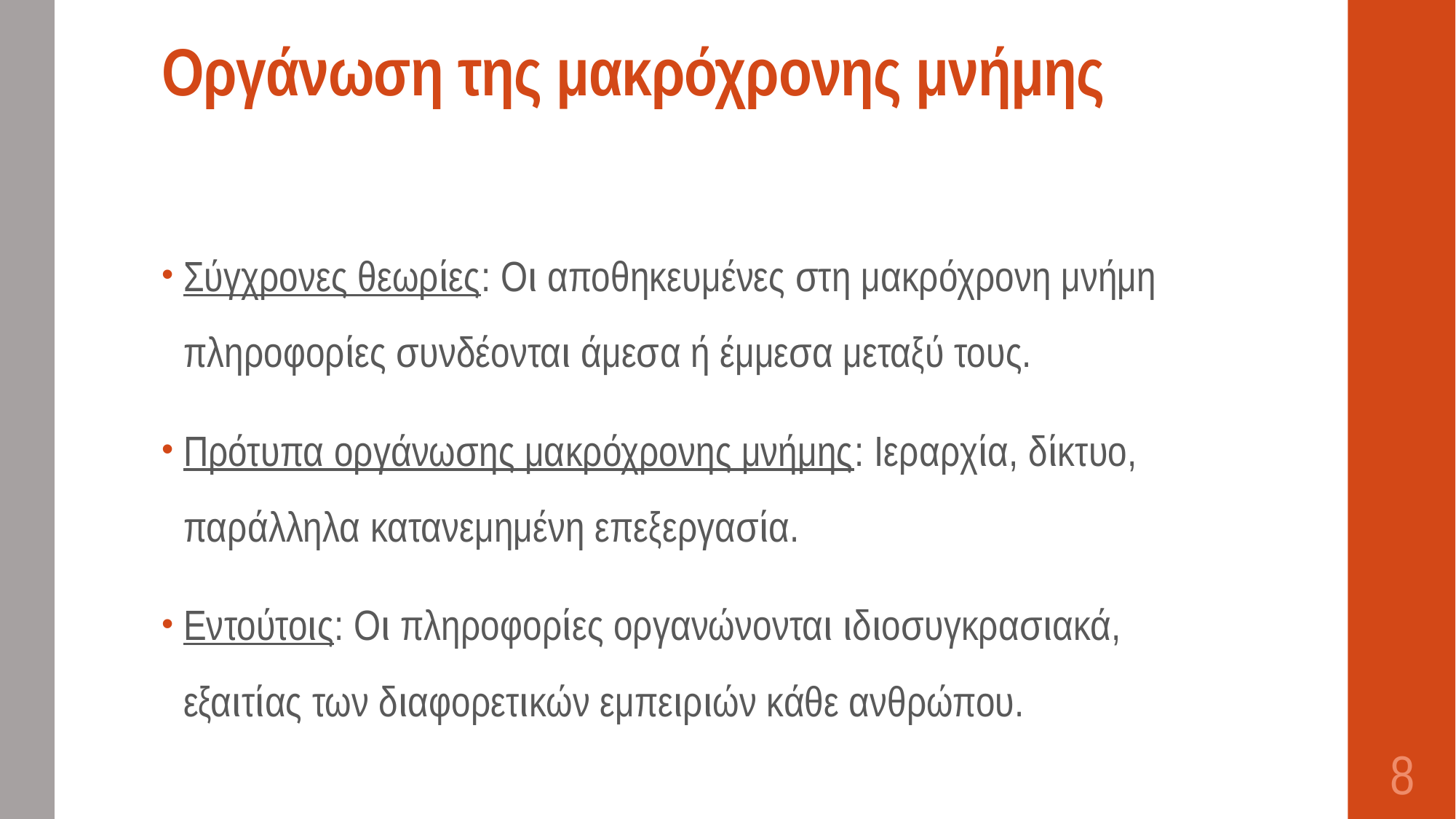

# Οργάνωση της μακρόχρονης μνήμης
Σύγχρονες θεωρίες: Οι αποθηκευμένες στη μακρόχρονη μνήμη πληροφορίες συνδέονται άμεσα ή έμμεσα μεταξύ τους.
Πρότυπα οργάνωσης μακρόχρονης μνήμης: Ιεραρχία, δίκτυο, παράλληλα κατανεμημένη επεξεργασία.
Εντούτοις: Οι πληροφορίες οργανώνονται ιδιοσυγκρασιακά, εξαιτίας των διαφορετικών εμπειριών κάθε ανθρώπου.
8